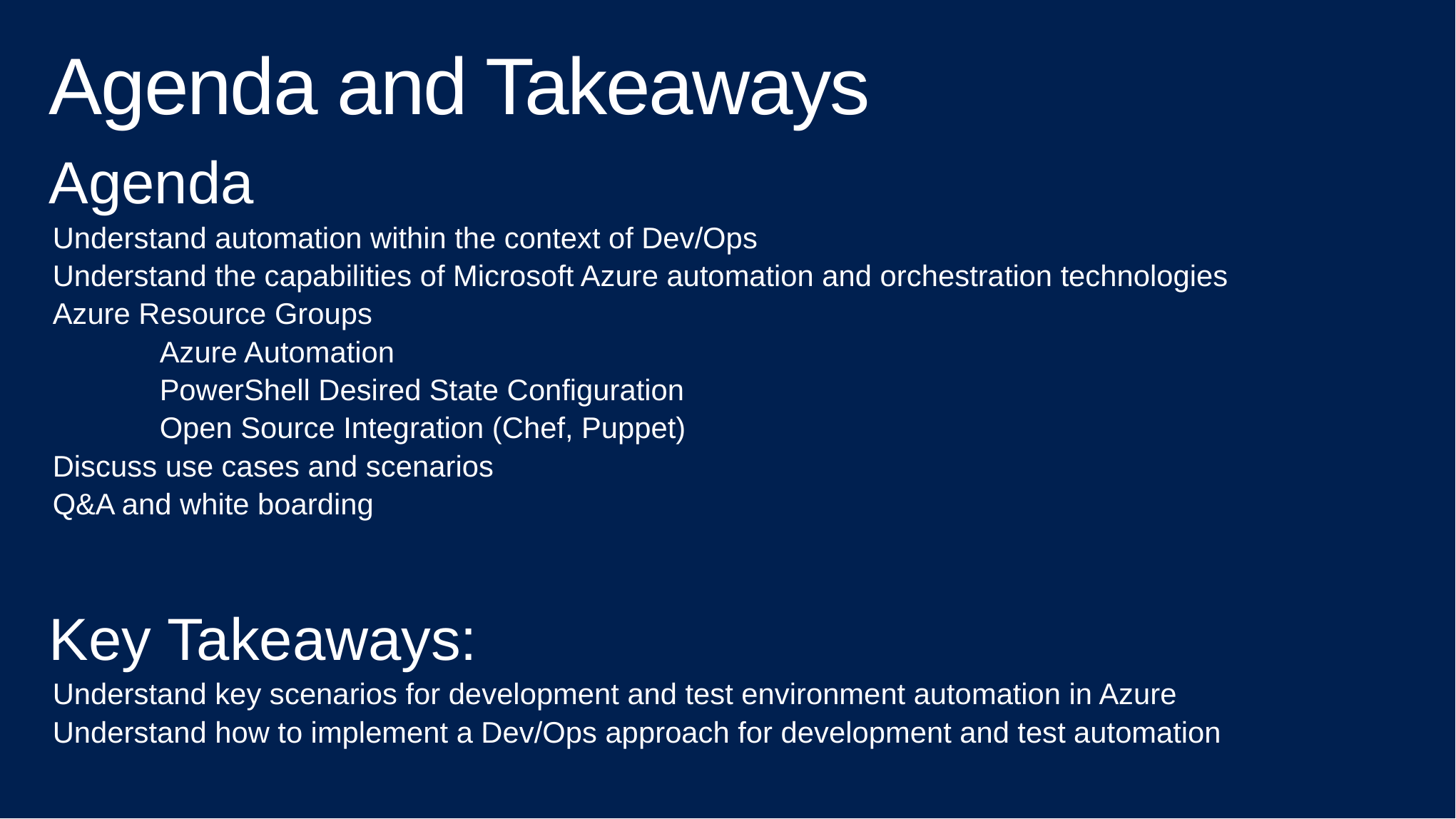

# Agenda and Takeaways
Agenda
Understand automation within the context of Dev/Ops
Understand the capabilities of Microsoft Azure automation and orchestration technologies
Azure Resource Groups
	Azure Automation
	PowerShell Desired State Configuration
	Open Source Integration (Chef, Puppet)
Discuss use cases and scenarios
Q&A and white boarding

Key Takeaways:
Understand key scenarios for development and test environment automation in Azure
Understand how to implement a Dev/Ops approach for development and test automation